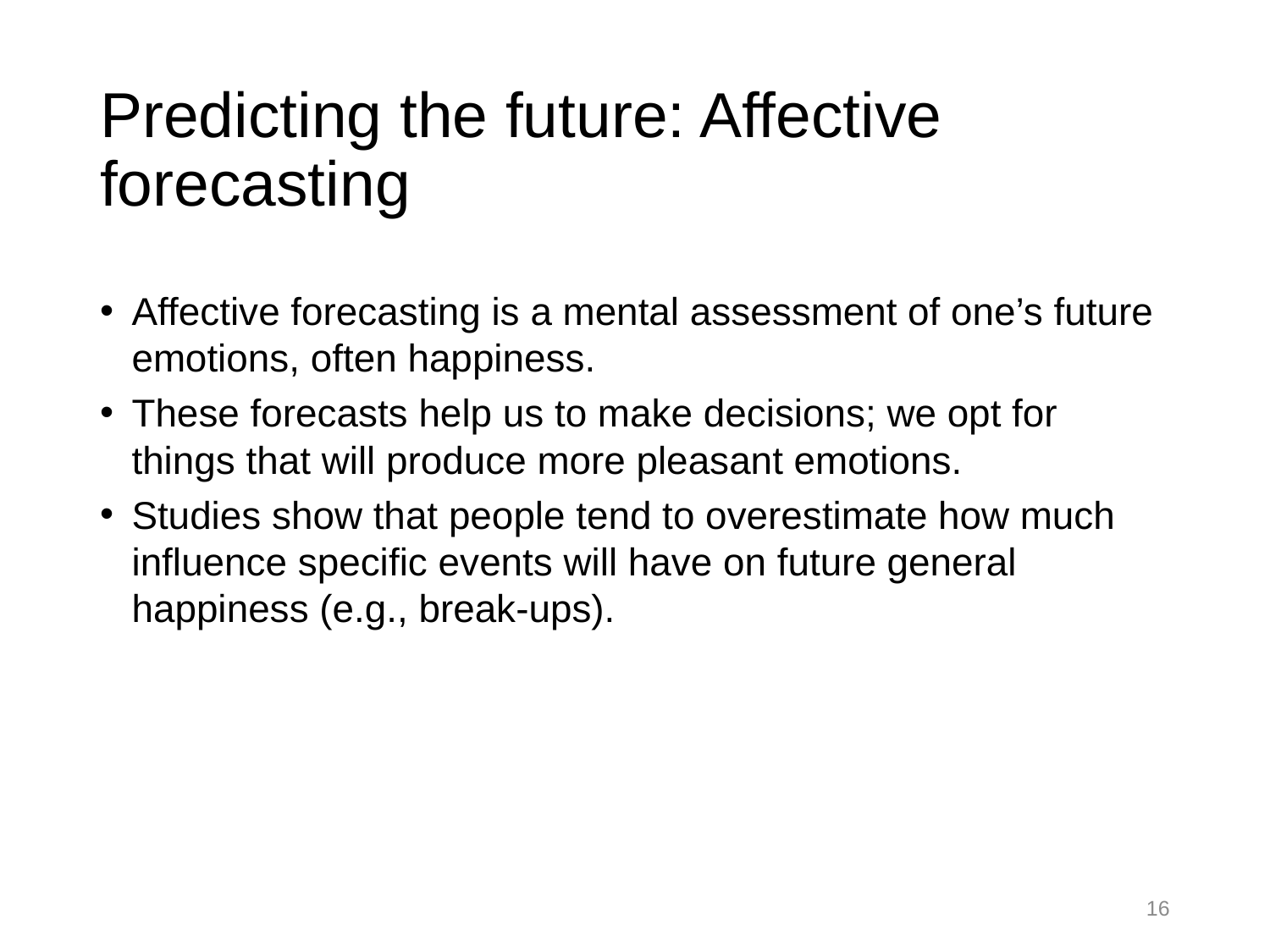

# Predicting the future: Affective forecasting
Affective forecasting is a mental assessment of one’s future emotions, often happiness.
These forecasts help us to make decisions; we opt for things that will produce more pleasant emotions.
Studies show that people tend to overestimate how much influence specific events will have on future general happiness (e.g., break-ups).
16